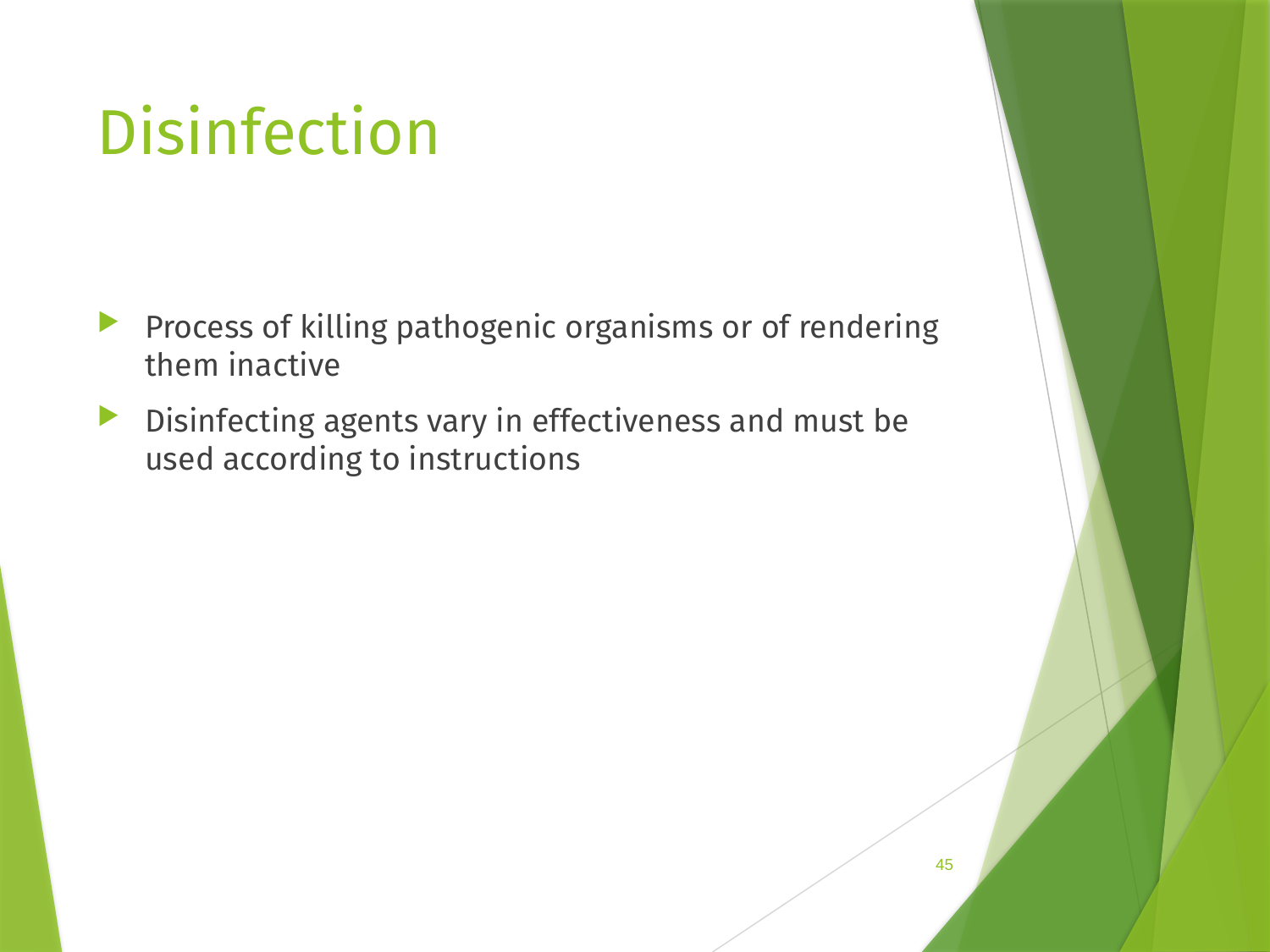

# Disinfection
Process of killing pathogenic organisms or of rendering them inactive
Disinfecting agents vary in effectiveness and must be used according to instructions

 45